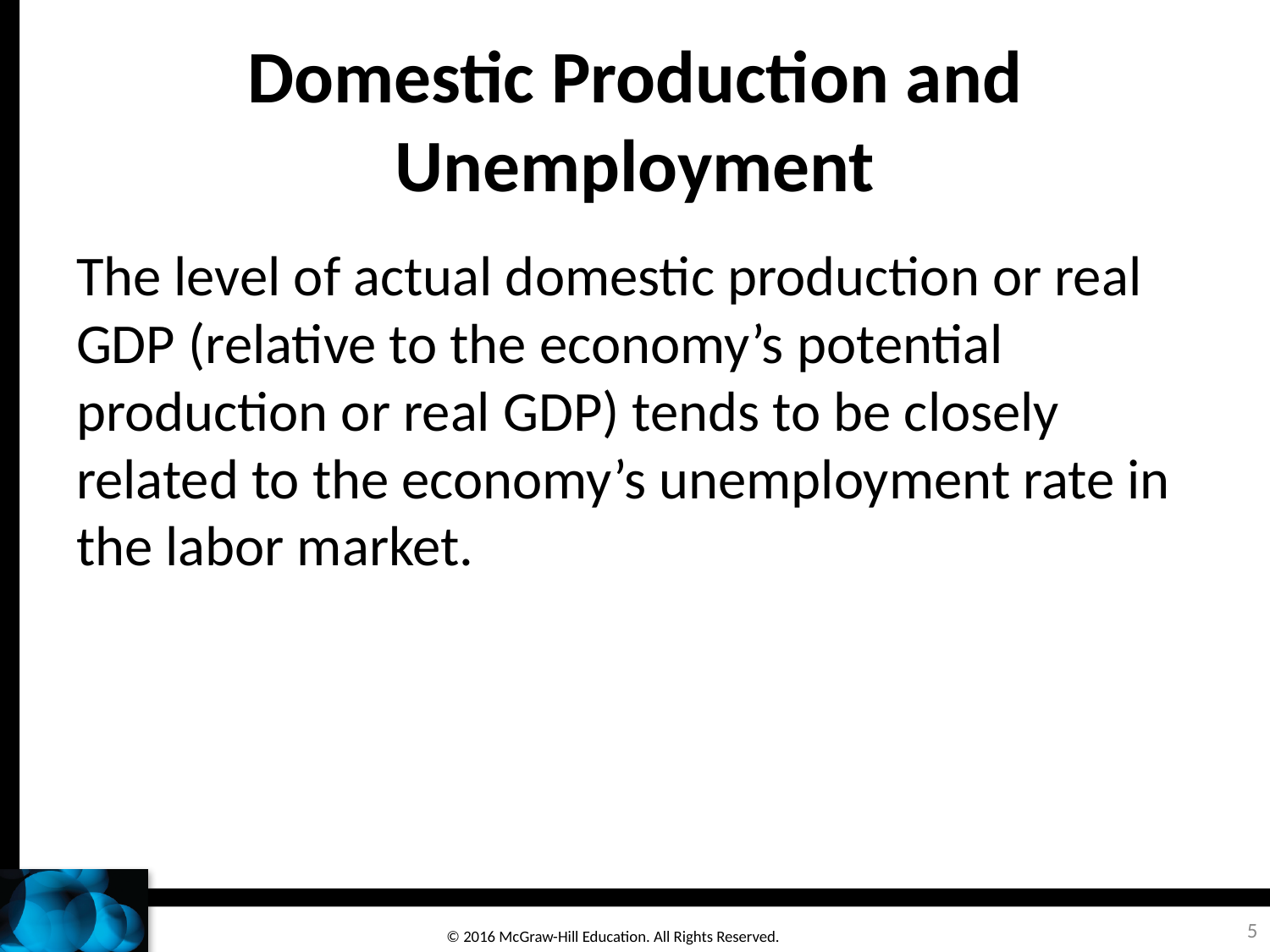

# Domestic Production and Unemployment
The level of actual domestic production or real GDP (relative to the economy’s potential production or real GDP) tends to be closely related to the economy’s unemployment rate in the labor market.

5
© 2016 McGraw-Hill Education. All Rights Reserved.